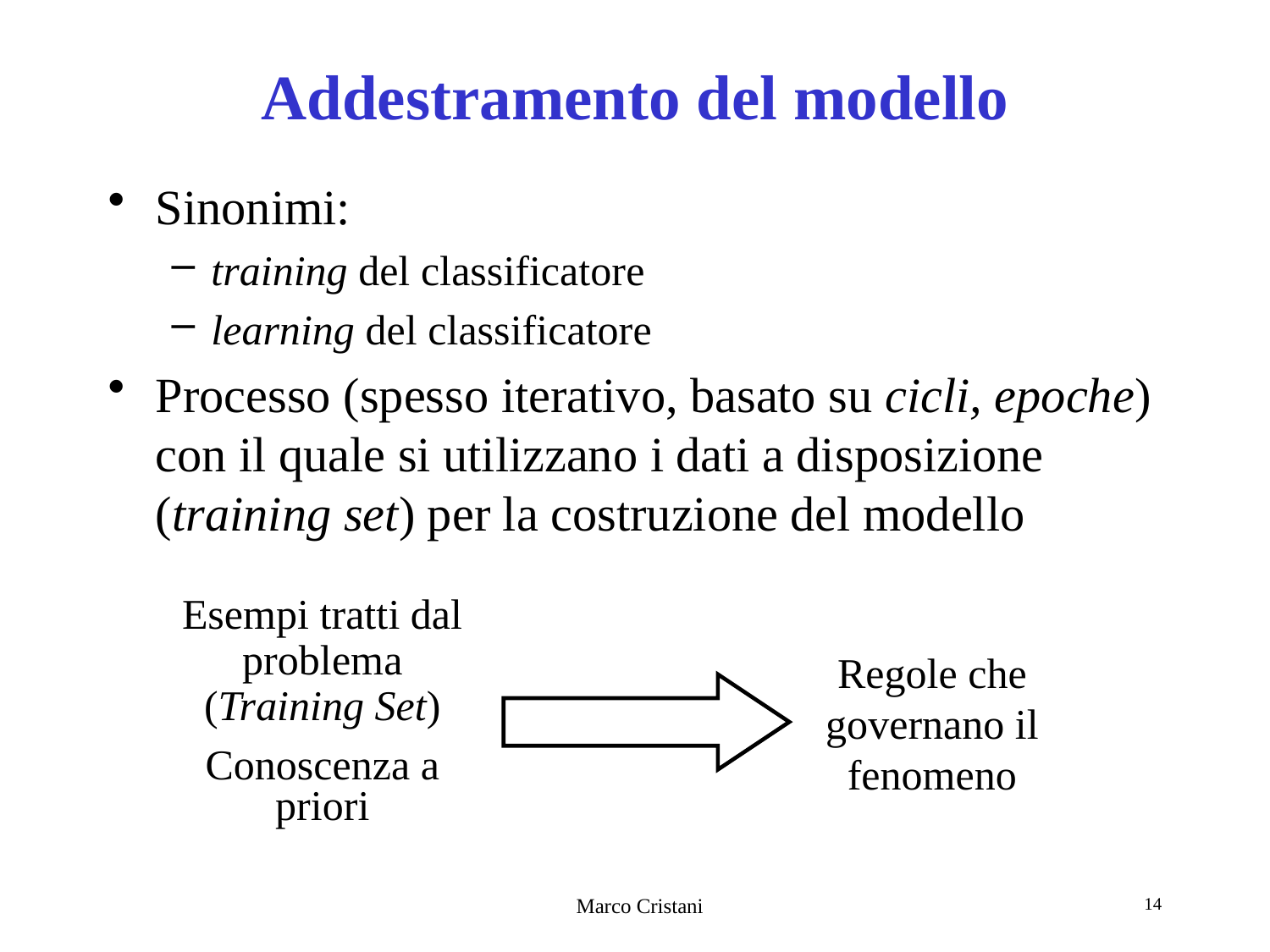

# Addestramento del modello
Sinonimi:
training del classificatore
learning del classificatore
Processo (spesso iterativo, basato su cicli, epoche) con il quale si utilizzano i dati a disposizione (training set) per la costruzione del modello
Esempi tratti dal problema (Training Set)
Conoscenza a priori
Regole che governano il fenomeno

Marco Cristani
14